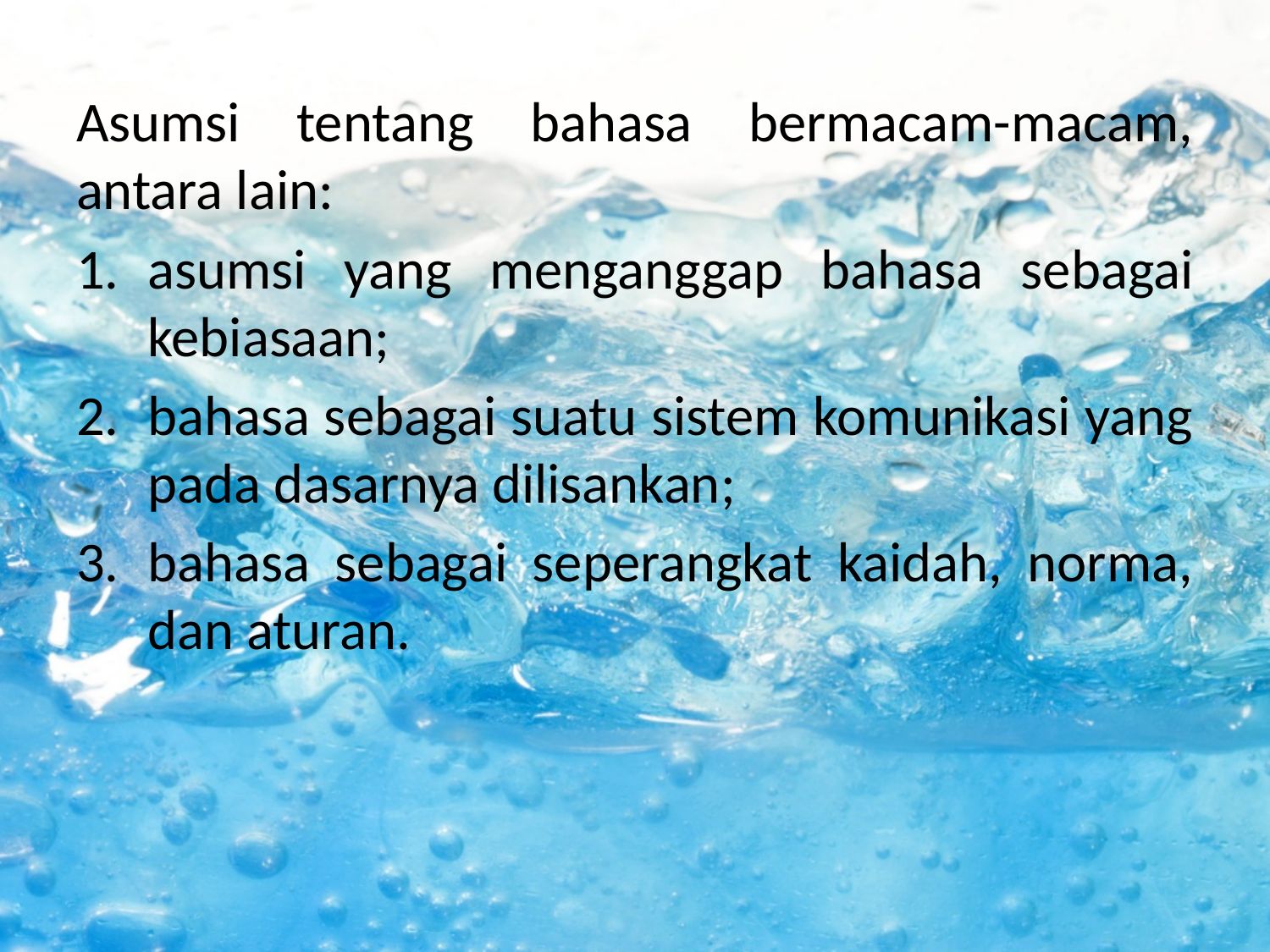

Asumsi tentang bahasa bermacam-macam, antara lain:
asumsi yang menganggap bahasa sebagai kebiasaan;
bahasa sebagai suatu sistem komunikasi yang pada dasarnya dilisankan;
bahasa sebagai seperangkat kaidah, norma, dan aturan.